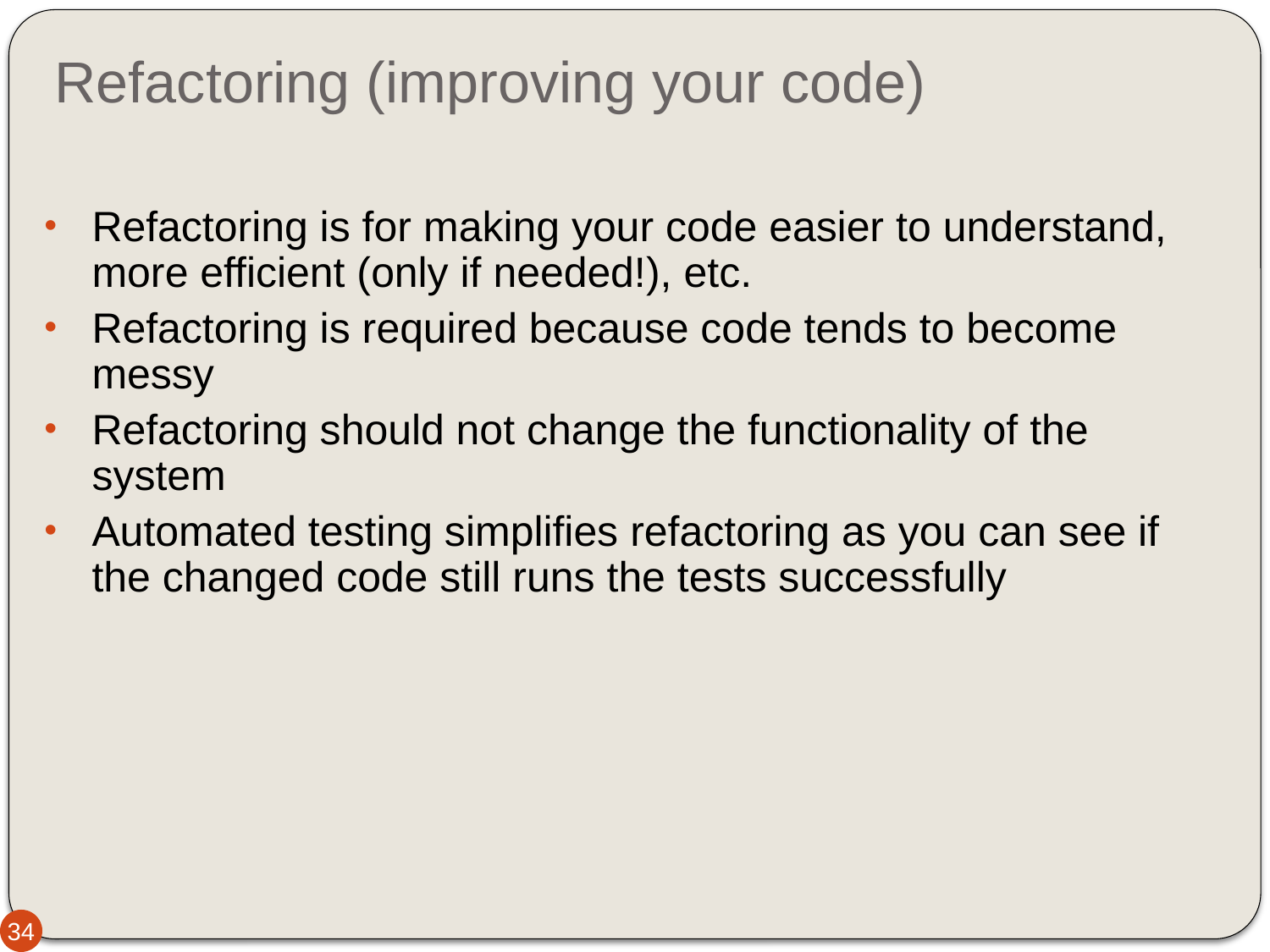

# Refactoring (improving your code)

Refactoring is for making your code easier to understand, more efficient (only if needed!), etc.
Refactoring is required because code tends to become messy
Refactoring should not change the functionality of the system
Automated testing simplifies refactoring as you can see if the changed code still runs the tests successfully
34